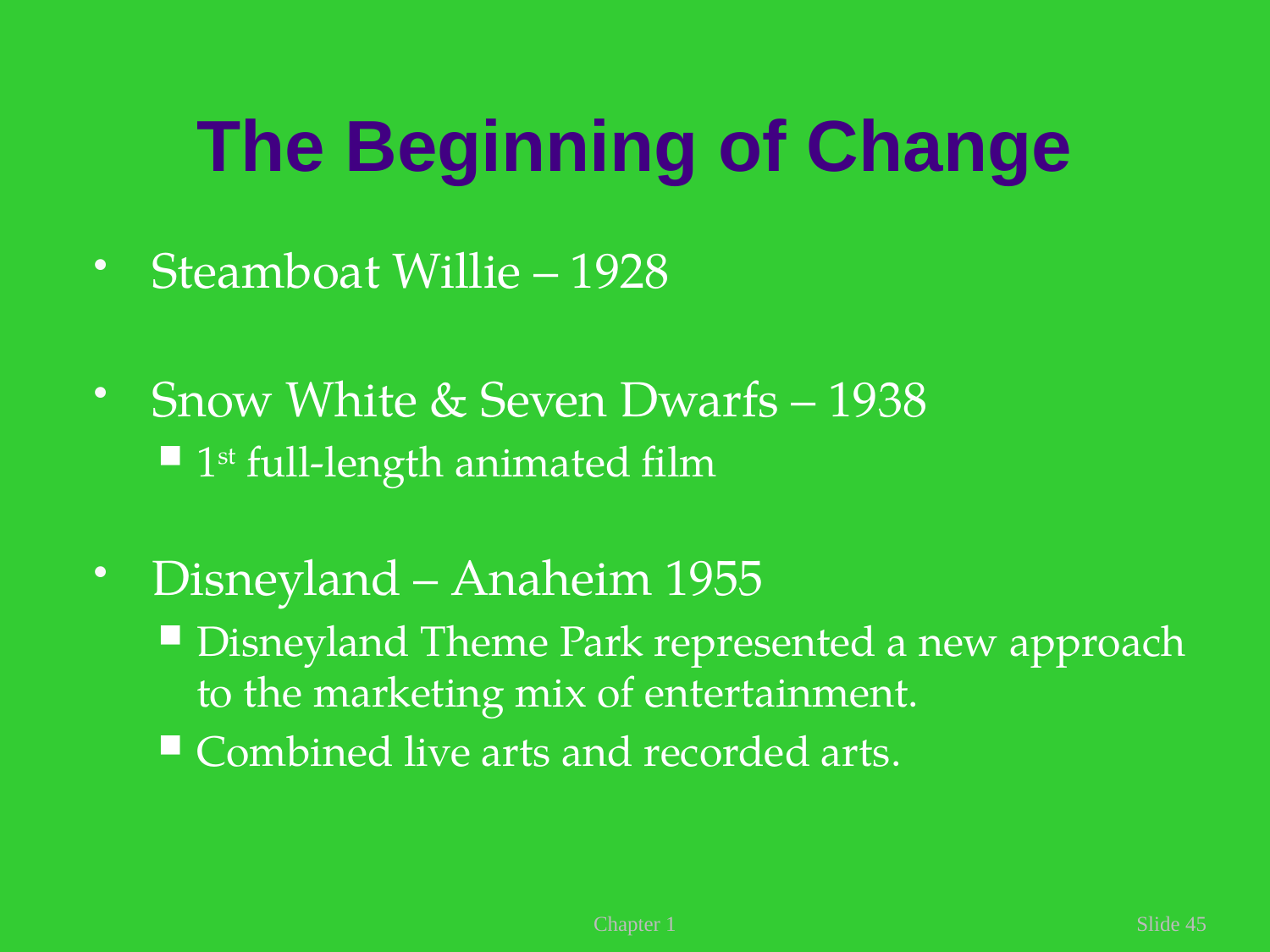

# The Beginning of Change
Steamboat Willie – 1928
Snow White & Seven Dwarfs – 1938
1st full-length animated film
Disneyland – Anaheim 1955
Disneyland Theme Park represented a new approach to the marketing mix of entertainment.
Combined live arts and recorded arts.
Chapter 1
Slide 45